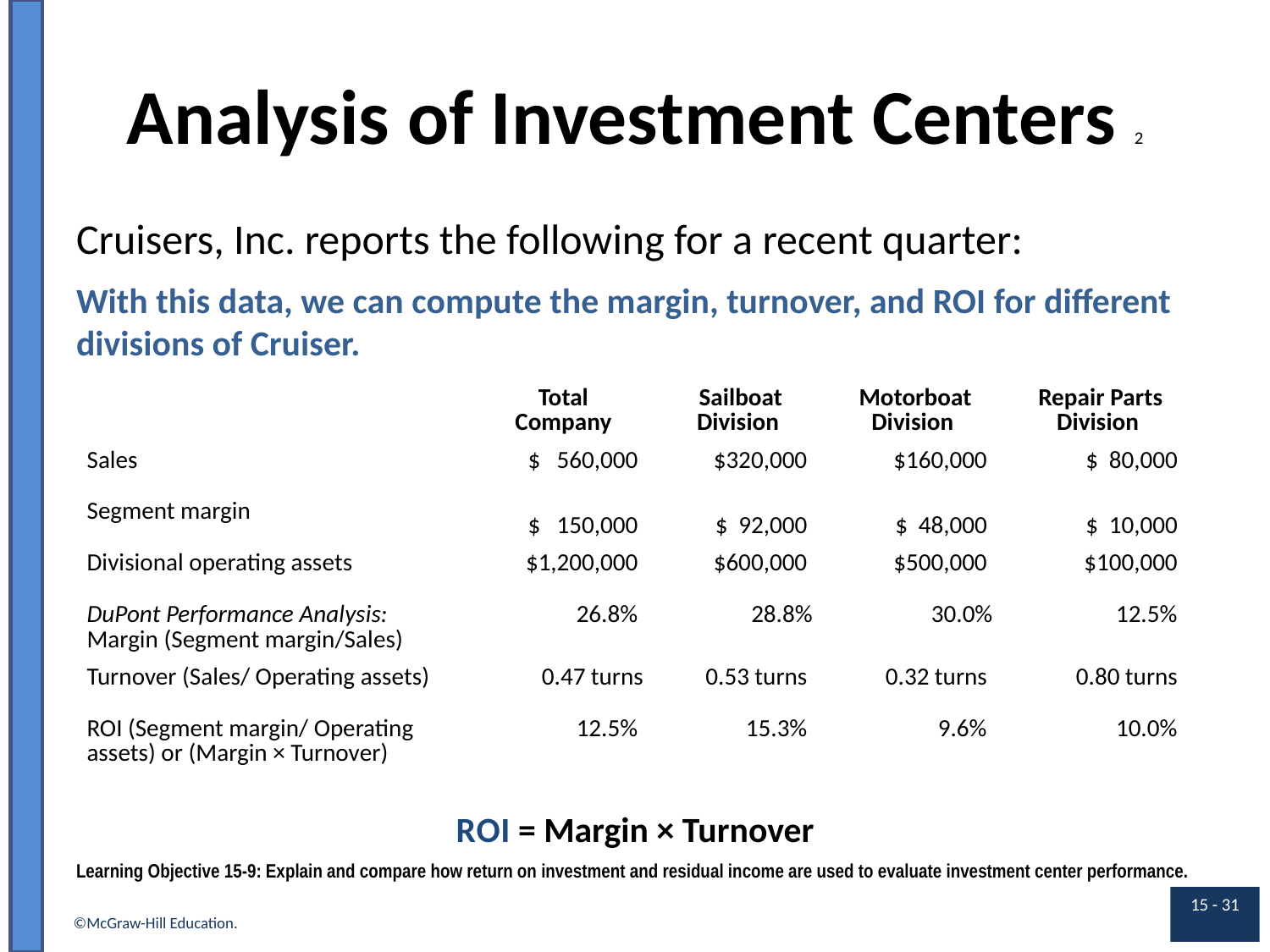

# Analysis of Investment Centers 2
Cruisers, Inc. reports the following for a recent quarter:
With this data, we can compute the margin, turnover, and ROI for different divisions of Cruiser.
| Blank | Total Company | Sailboat Division | Motorboat Division | Repair Parts Division |
| --- | --- | --- | --- | --- |
| Sales | $ 560,000 | $320,000 | $160,000 | $ 80,000 |
| Segment margin | $ 150,000 | $ 92,000 | $ 48,000 | $ 10,000 |
| Divisional operating assets | $1,200,000 | $600,000 | $500,000 | $100,000 |
| DuPont Performance Analysis: Margin (Segment margin/Sales) | 26.8% | 28.8% | 30.0% | 12.5% |
| Turnover (Sales/ Operating assets) | 0.47 turns | 0.53 turns | 0.32 turns | 0.80 turns |
| ROI (Segment margin/ Operating assets) or (Margin × Turnover) | 12.5% | 15.3% | 9.6% | 10.0% |
R O I = Margin × Turnover
Learning Objective 15-9: Explain and compare how return on investment and residual income are used to evaluate investment center performance.